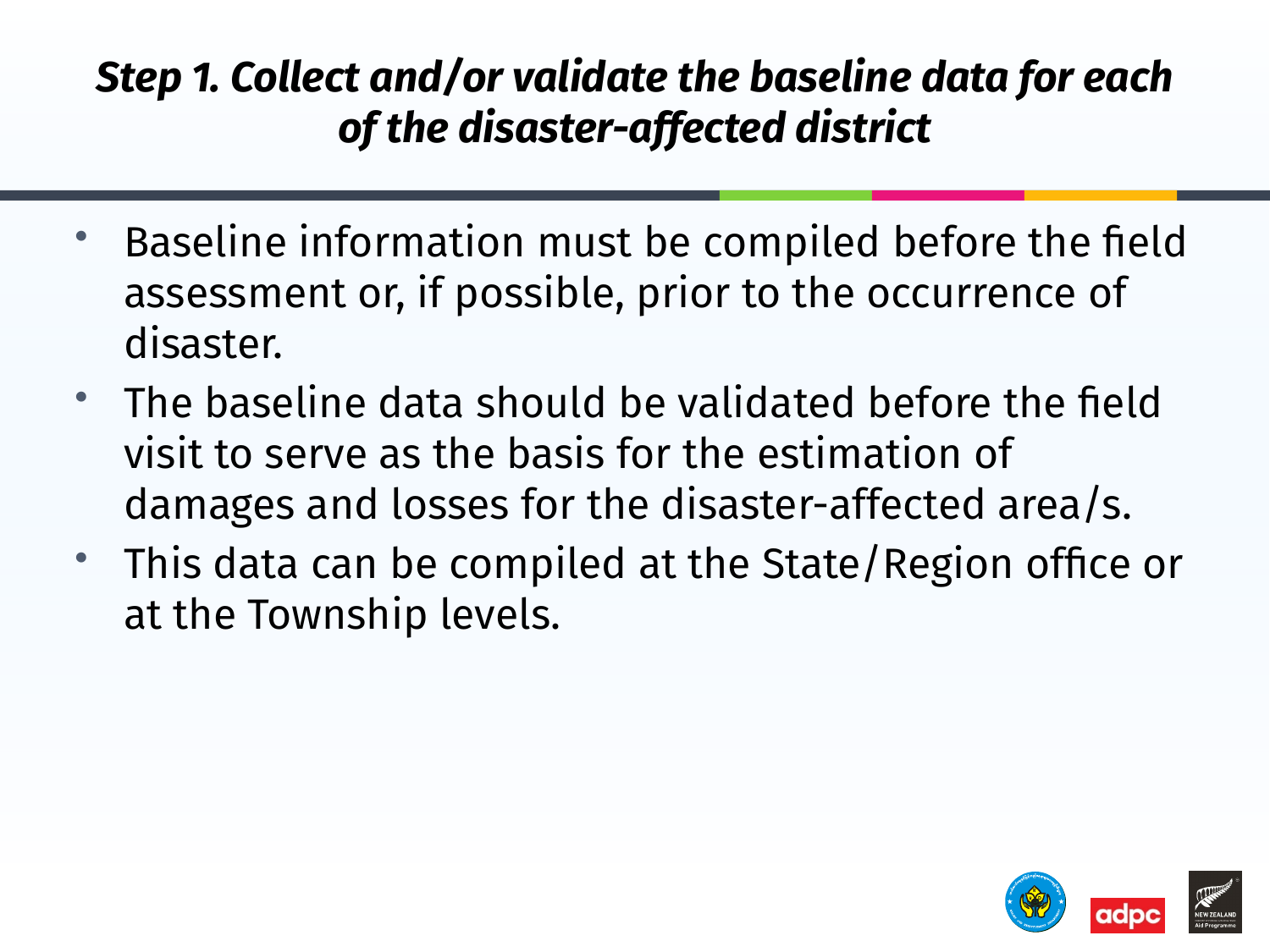

# Step 1. Collect and/or validate the baseline data for each of the disaster-affected district
Baseline information must be compiled before the field assessment or, if possible, prior to the occurrence of disaster.
The baseline data should be validated before the field visit to serve as the basis for the estimation of damages and losses for the disaster-affected area/s.
This data can be compiled at the State/Region office or at the Township levels.